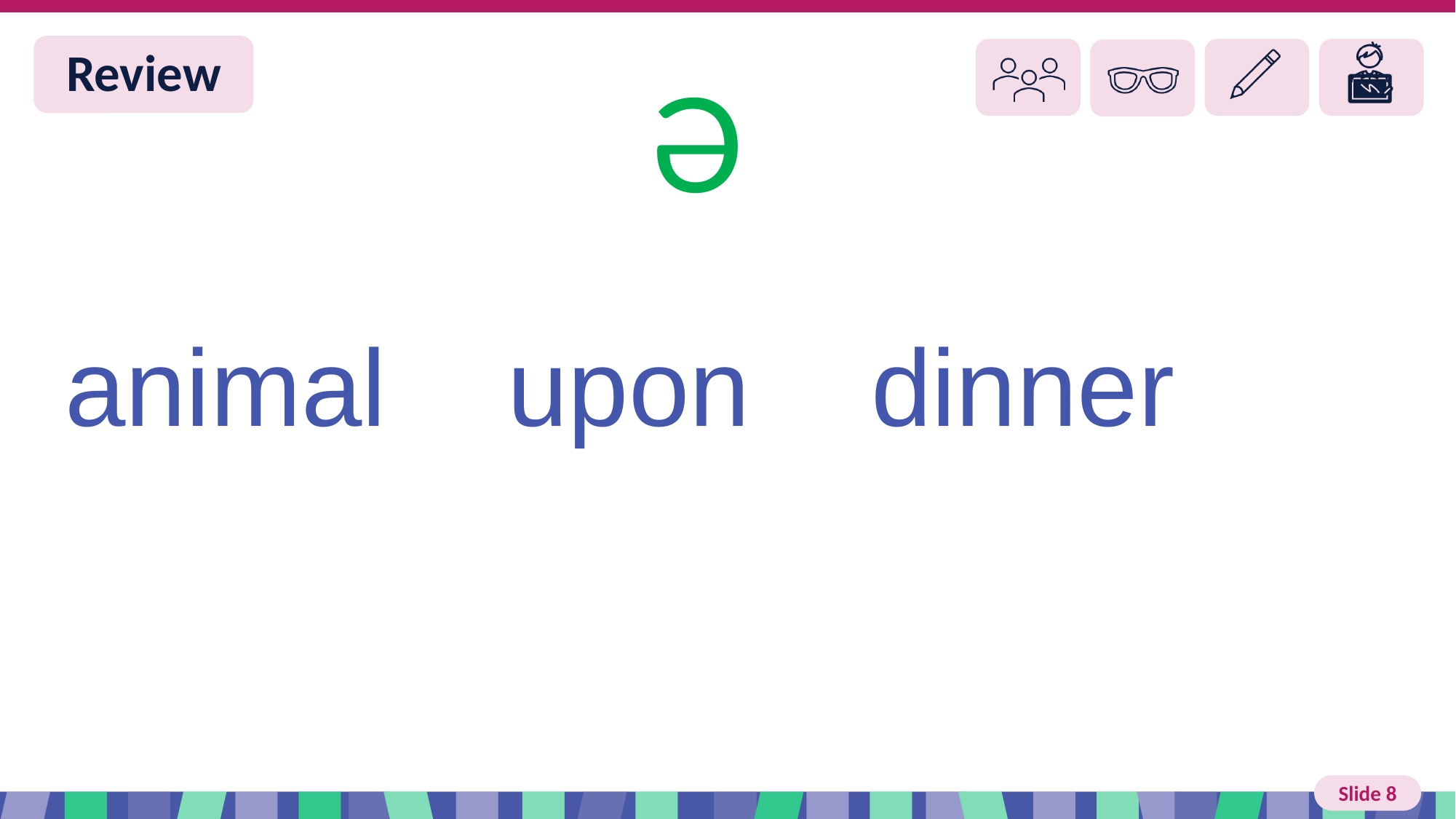

Slide 8 Review You do
Ə
animal    upon    dinner